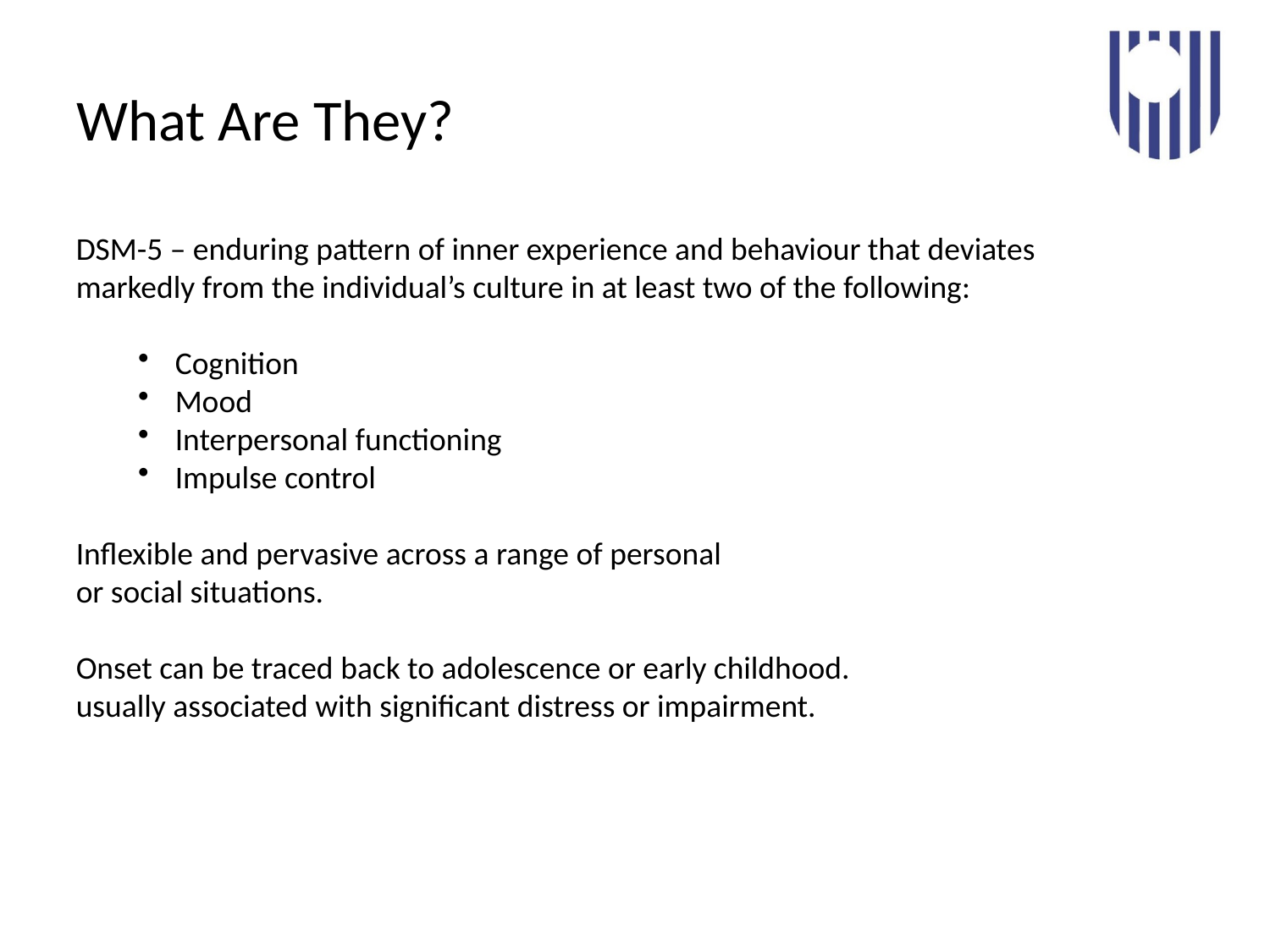

# What Are They?
DSM-5 – enduring pattern of inner experience and behaviour that deviates markedly from the individual’s culture in at least two of the following:

Cognition
Mood
Interpersonal functioning
Impulse control

Inflexible and pervasive across a range of personal
or social situations.

Onset can be traced back to adolescence or early childhood.
usually associated with significant distress or impairment.